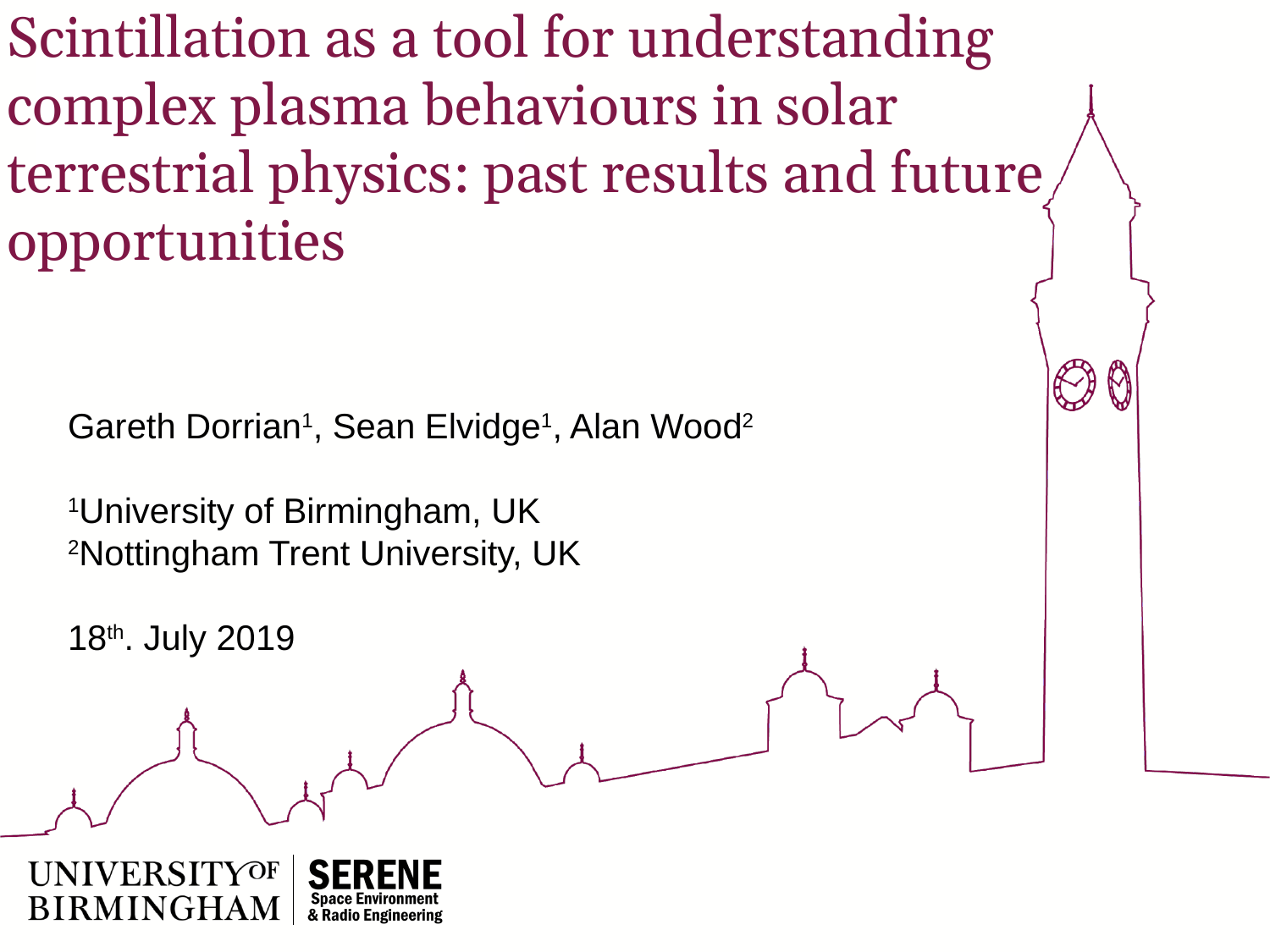

# Scintillation as a tool for understanding complex plasma behaviours in solar terrestrial physics: past results and future opportunities
Gareth Dorrian1, Sean Elvidge1, Alan Wood2

1University of Birmingham, UK
2Nottingham Trent University, UK

18th. July 2019